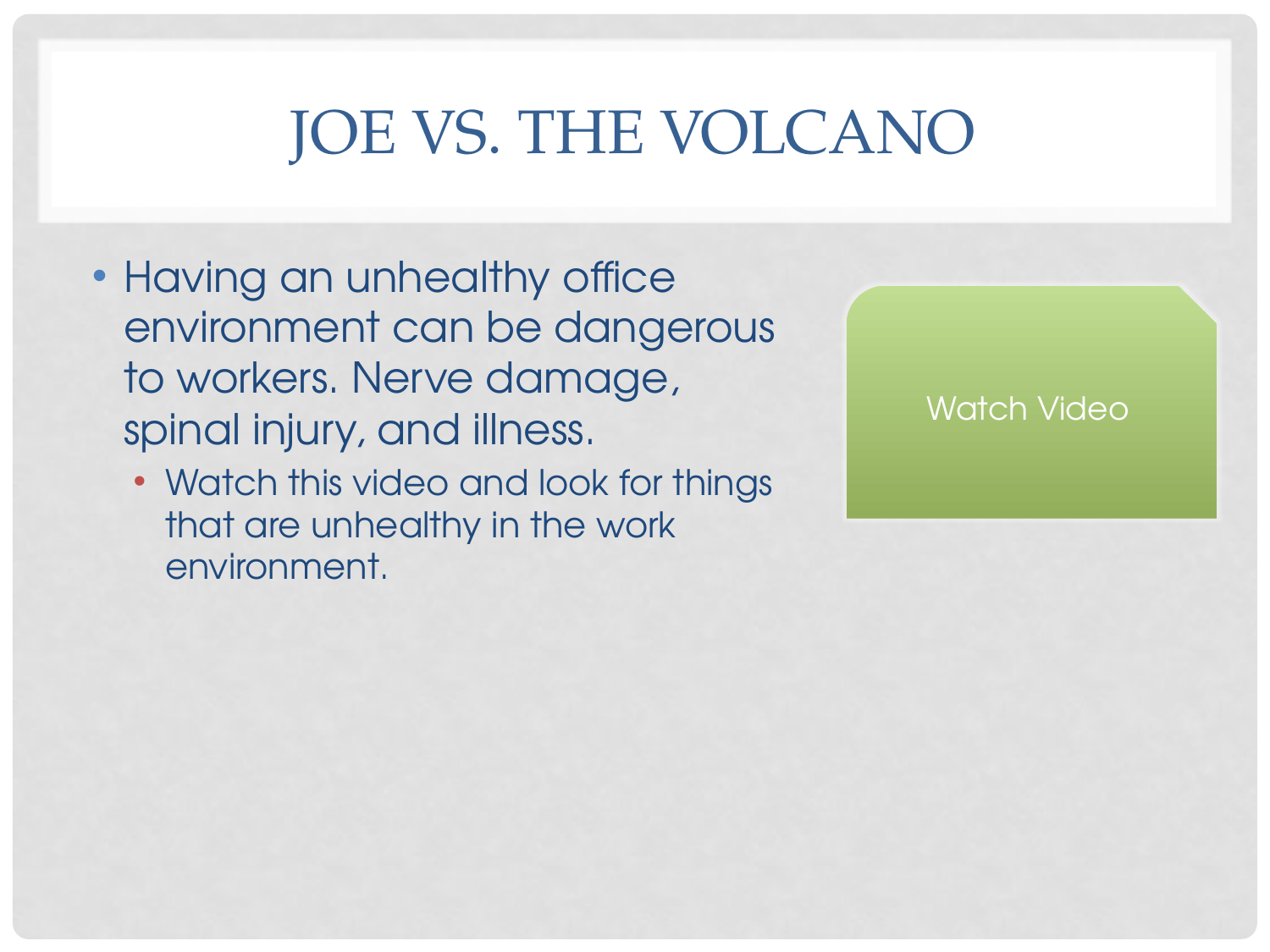

# Joe Vs. The Volcano
Having an unhealthy office environment can be dangerous to workers. Nerve damage, spinal injury, and illness.
Watch this video and look for things that are unhealthy in the work environment.
Watch Video